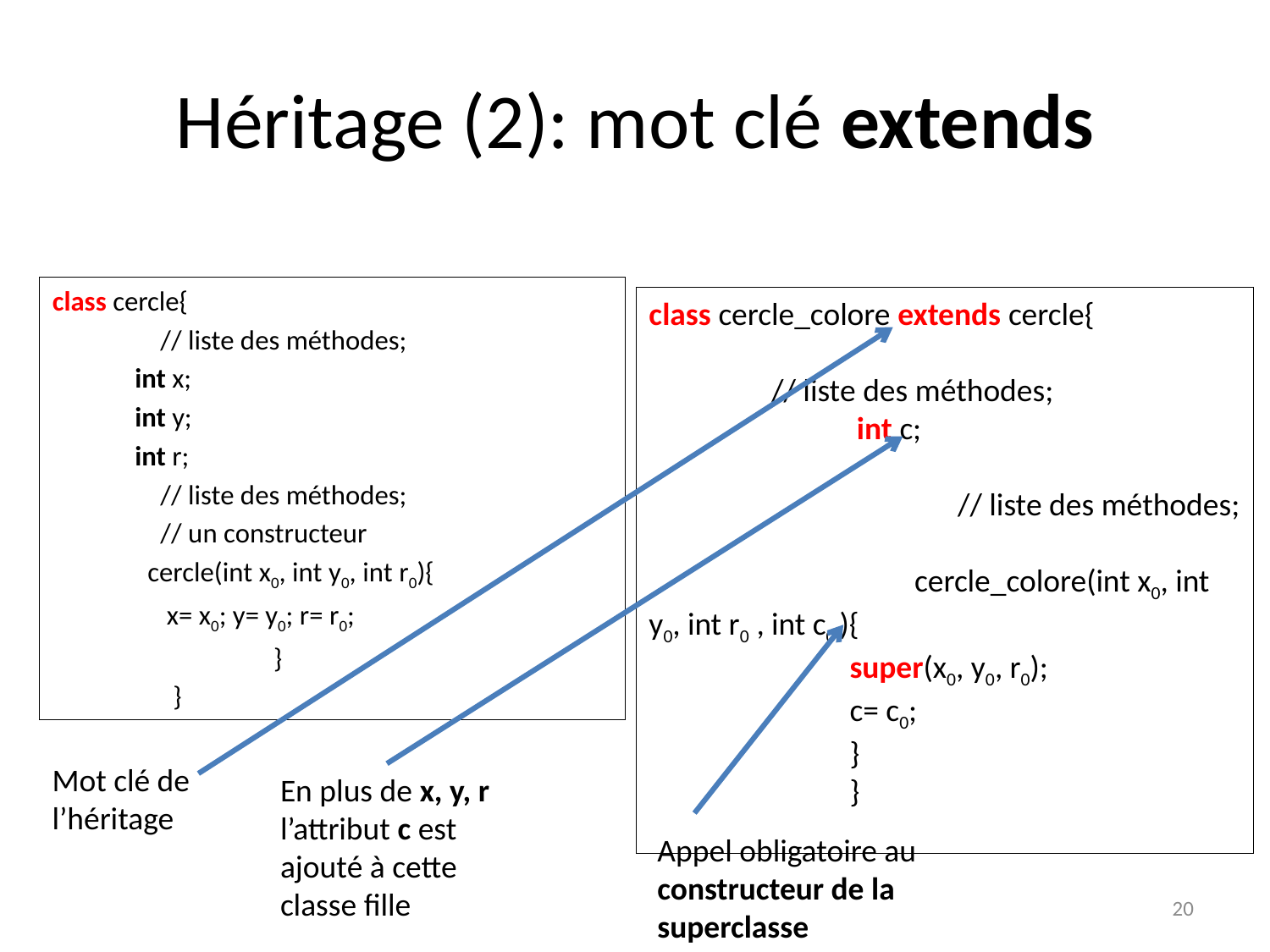

# Héritage (2): mot clé extends
class cercle{
                 // liste des méthodes;
             int x;
             int y;
             int r;
                 // liste des méthodes;
                 // un constructeur
               cercle(int x0, int y0, int r0){
                  x= x0; y= y0; r= r0;
}
                   }

class cercle_colore extends cercle{

                 // liste des méthodes;
 int c;

               // liste des méthodes;

         cercle_colore(int x0, int y0, int r0 , int c0 ){
super(x0, y0, r0);
c= c0;
}
}

Mot clé de l’héritage
En plus de x, y, r l’attribut c est ajouté à cette classe fille
Appel obligatoire au constructeur de la superclasse
20